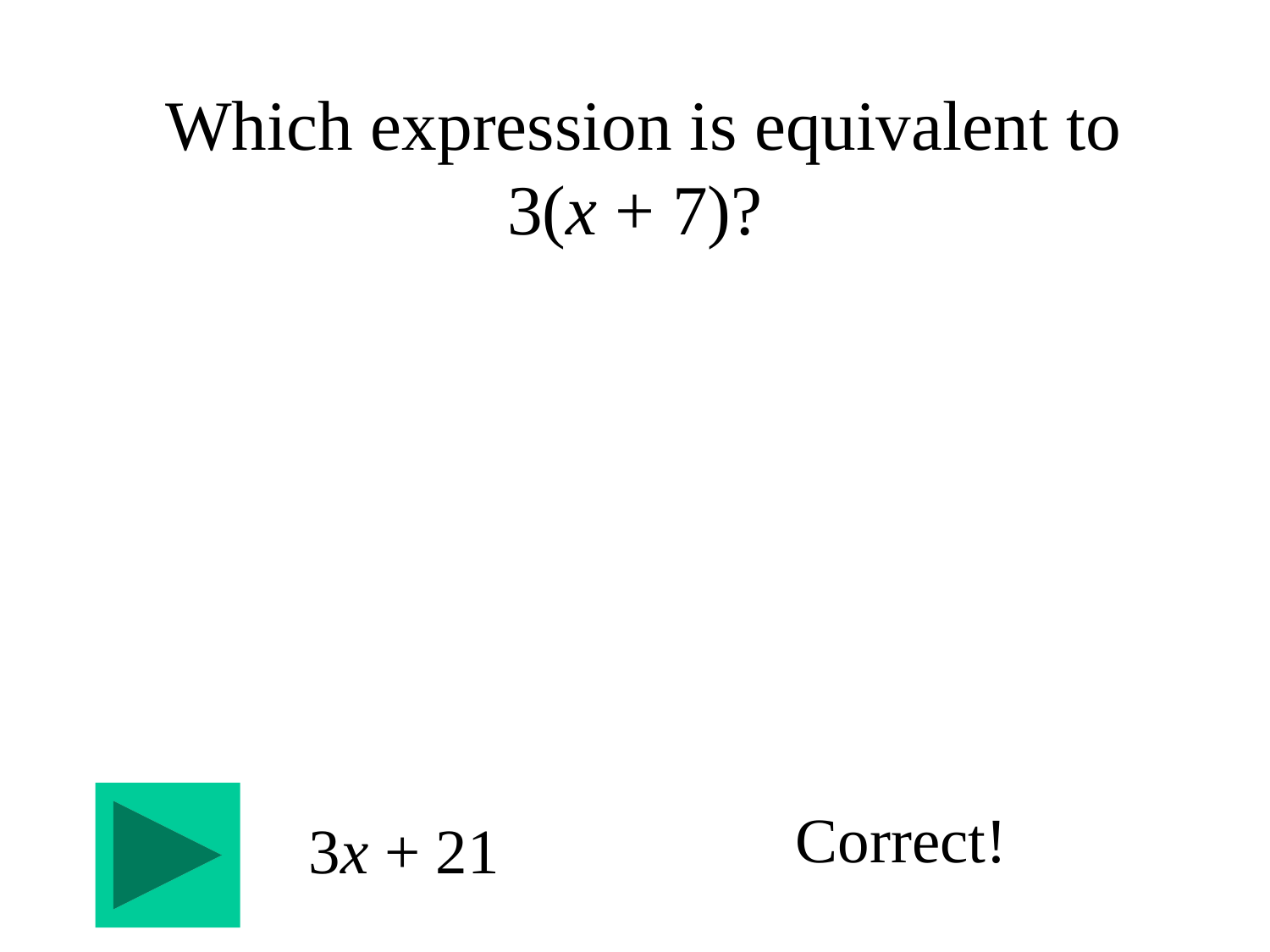

Which expression is equivalent to 3(x + 7)?

Correct!
3x + 21